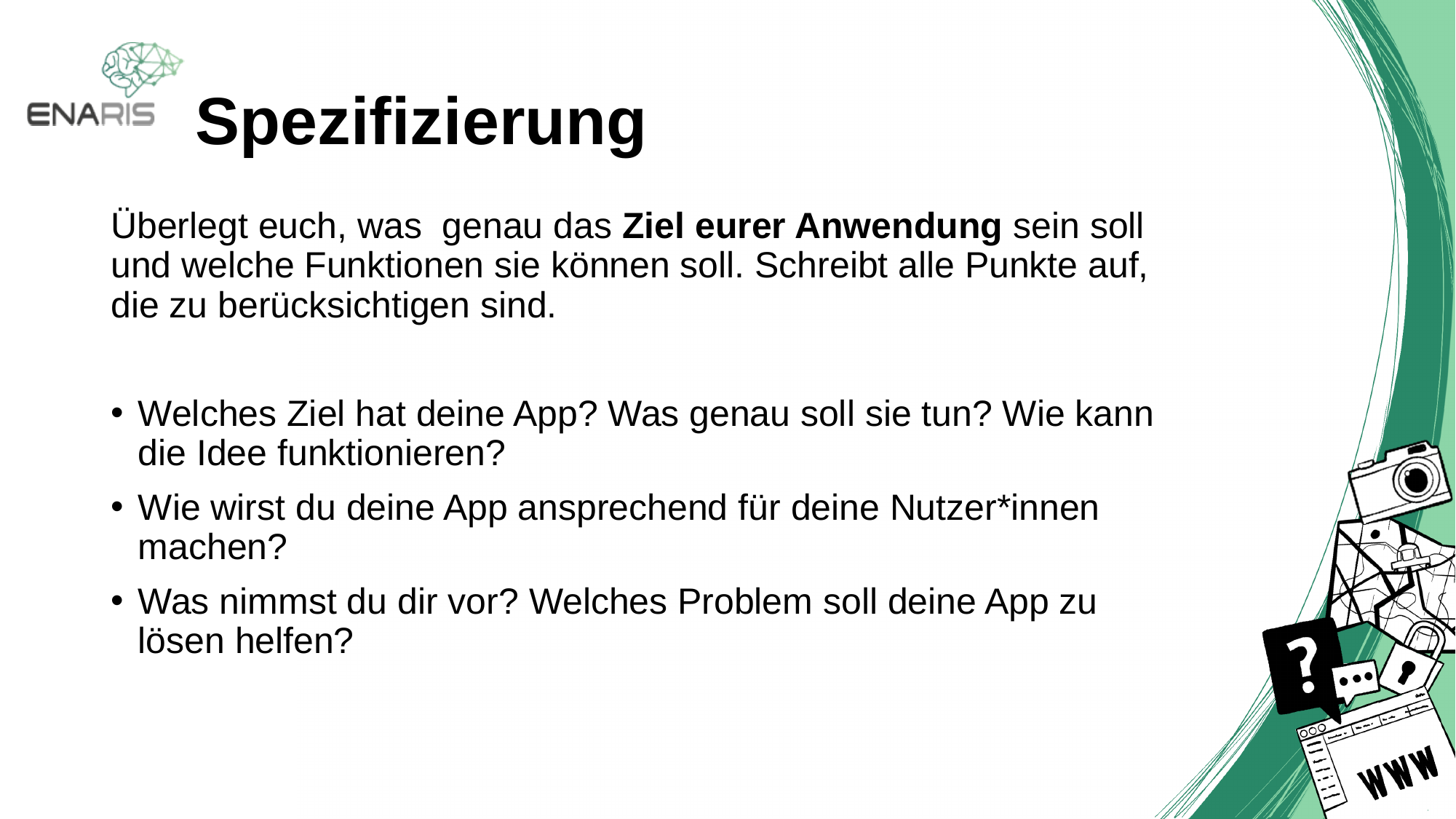

# Spezifizierung
Überlegt euch, was  genau das Ziel eurer Anwendung sein soll und welche Funktionen sie können soll. Schreibt alle Punkte auf, die zu berücksichtigen sind.

Welches Ziel hat deine App? Was genau soll sie tun? Wie kann die Idee funktionieren?
Wie wirst du deine App ansprechend für deine Nutzer*innen machen?
Was nimmst du dir vor? Welches Problem soll deine App zu lösen helfen?